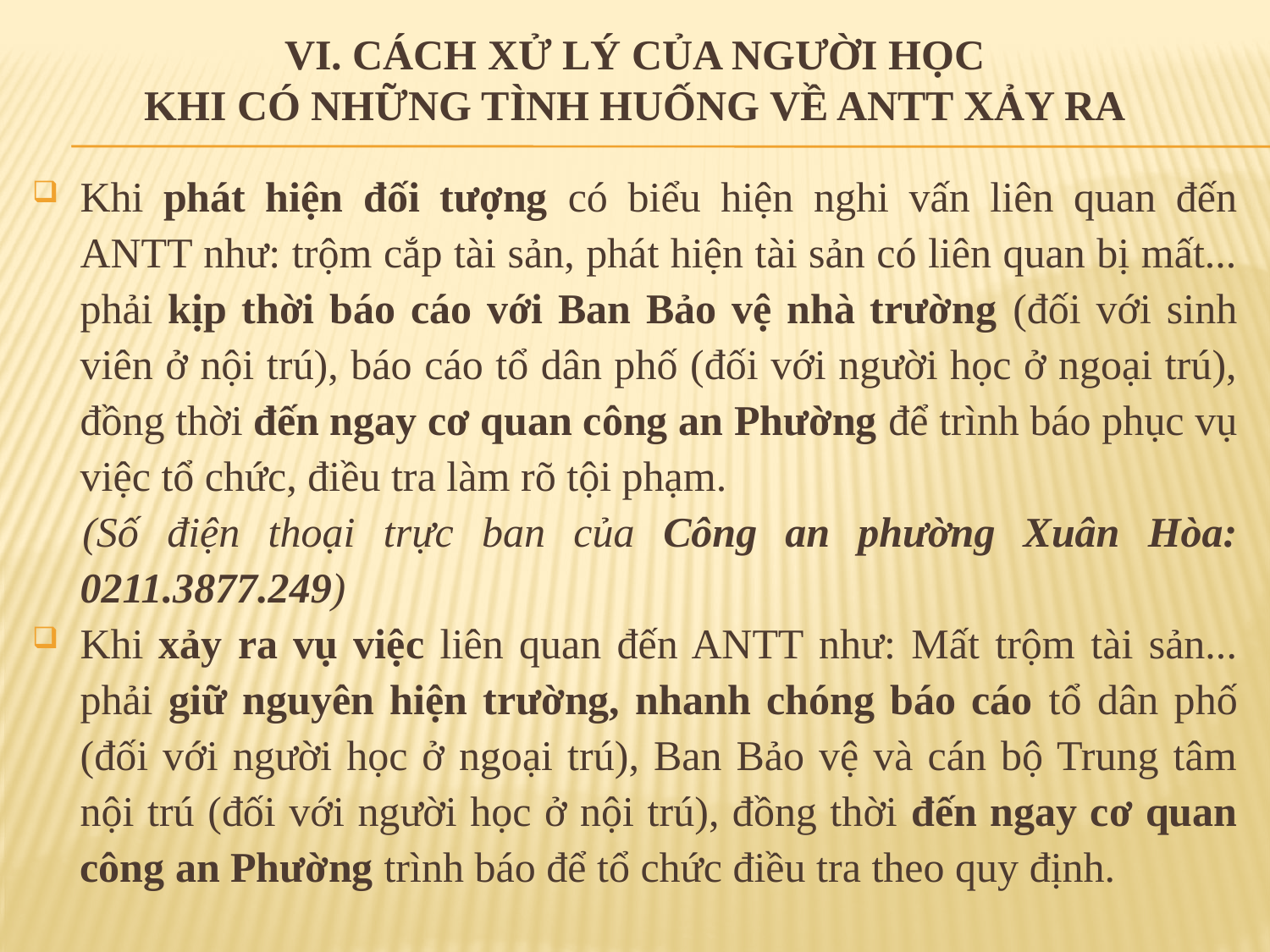

# VI. CÁCH XỬ LÝ CỦA NGƯỜI HỌC KHI CÓ NHỮNG TÌNH HuỐNG VỀ ANTT XẢY RA

Khi phát hiện đối tượng có biểu hiện nghi vấn liên quan đến ANTT như: trộm cắp tài sản, phát hiện tài sản có liên quan bị mất... phải kịp thời báo cáo với Ban Bảo vệ nhà trường (đối với sinh viên ở nội trú), báo cáo tổ dân phố (đối với người học ở ngoại trú), đồng thời đến ngay cơ quan công an Phường để trình báo phục vụ việc tổ chức, điều tra làm rõ tội phạm.
(Số điện thoại trực ban của Công an phường Xuân Hòa: 0211.3877.249)
Khi xảy ra vụ việc liên quan đến ANTT như: Mất trộm tài sản... phải giữ nguyên hiện trường, nhanh chóng báo cáo tổ dân phố (đối với người học ở ngoại trú), Ban Bảo vệ và cán bộ Trung tâm nội trú (đối với người học ở nội trú), đồng thời đến ngay cơ quan công an Phường trình báo để tổ chức điều tra theo quy định.